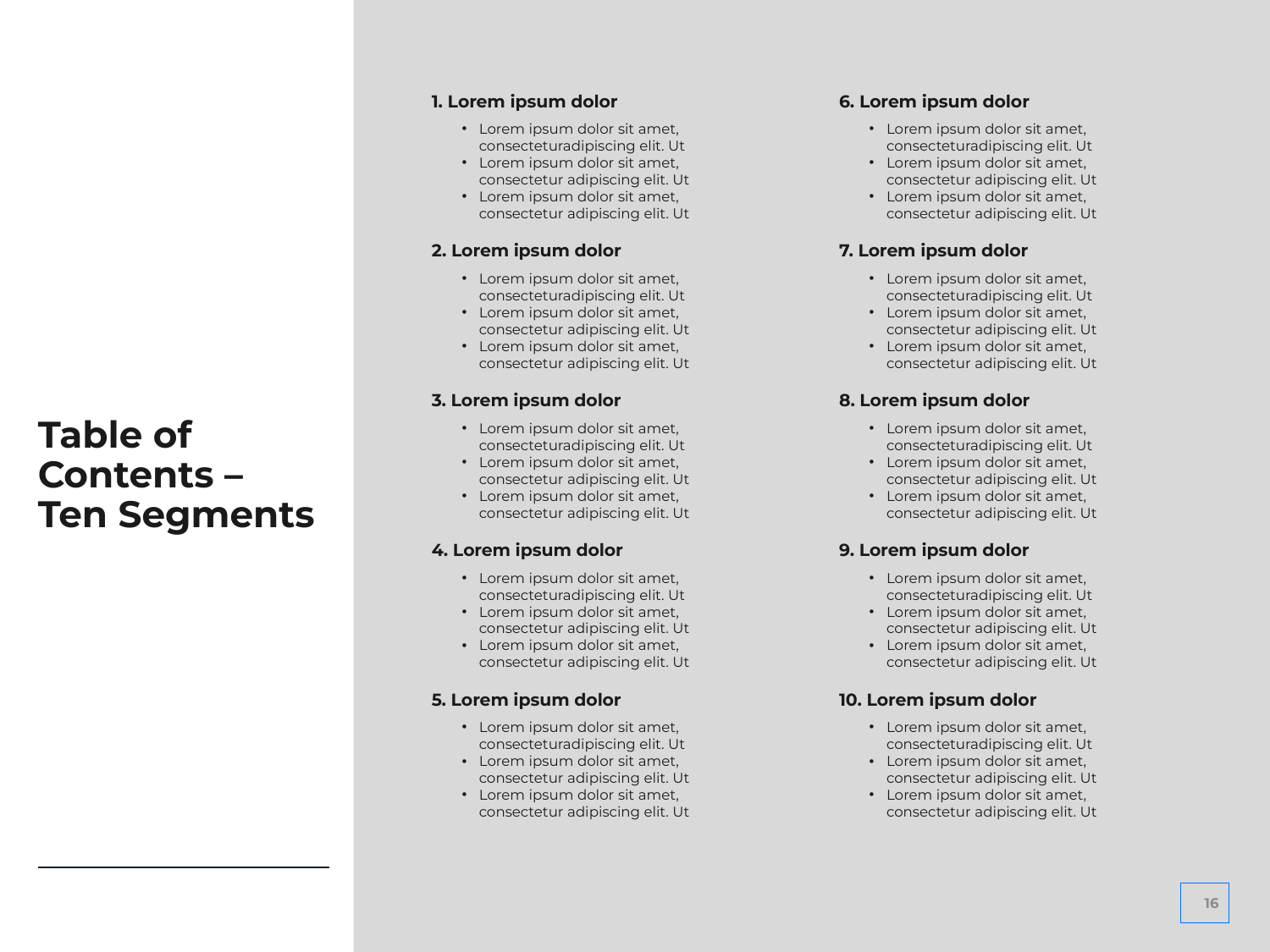

6. Lorem ipsum dolor
1. Lorem ipsum dolor
Lorem ipsum dolor sit amet, consecteturadipiscing elit. Ut
Lorem ipsum dolor sit amet, consectetur adipiscing elit. Ut
Lorem ipsum dolor sit amet, consectetur adipiscing elit. Ut
Lorem ipsum dolor sit amet, consecteturadipiscing elit. Ut
Lorem ipsum dolor sit amet, consectetur adipiscing elit. Ut
Lorem ipsum dolor sit amet, consectetur adipiscing elit. Ut
7. Lorem ipsum dolor
2. Lorem ipsum dolor
Lorem ipsum dolor sit amet, consecteturadipiscing elit. Ut
Lorem ipsum dolor sit amet, consectetur adipiscing elit. Ut
Lorem ipsum dolor sit amet, consectetur adipiscing elit. Ut
Lorem ipsum dolor sit amet, consecteturadipiscing elit. Ut
Lorem ipsum dolor sit amet, consectetur adipiscing elit. Ut
Lorem ipsum dolor sit amet, consectetur adipiscing elit. Ut
# Table of Contents – Ten Segments
8. Lorem ipsum dolor
3. Lorem ipsum dolor
Lorem ipsum dolor sit amet, consecteturadipiscing elit. Ut
Lorem ipsum dolor sit amet, consectetur adipiscing elit. Ut
Lorem ipsum dolor sit amet, consectetur adipiscing elit. Ut
Lorem ipsum dolor sit amet, consecteturadipiscing elit. Ut
Lorem ipsum dolor sit amet, consectetur adipiscing elit. Ut
Lorem ipsum dolor sit amet, consectetur adipiscing elit. Ut
9. Lorem ipsum dolor
4. Lorem ipsum dolor
Lorem ipsum dolor sit amet, consecteturadipiscing elit. Ut
Lorem ipsum dolor sit amet, consectetur adipiscing elit. Ut
Lorem ipsum dolor sit amet, consectetur adipiscing elit. Ut
Lorem ipsum dolor sit amet, consecteturadipiscing elit. Ut
Lorem ipsum dolor sit amet, consectetur adipiscing elit. Ut
Lorem ipsum dolor sit amet, consectetur adipiscing elit. Ut
10. Lorem ipsum dolor
5. Lorem ipsum dolor
Lorem ipsum dolor sit amet, consecteturadipiscing elit. Ut
Lorem ipsum dolor sit amet, consectetur adipiscing elit. Ut
Lorem ipsum dolor sit amet, consectetur adipiscing elit. Ut
Lorem ipsum dolor sit amet, consecteturadipiscing elit. Ut
Lorem ipsum dolor sit amet, consectetur adipiscing elit. Ut
Lorem ipsum dolor sit amet, consectetur adipiscing elit. Ut
16